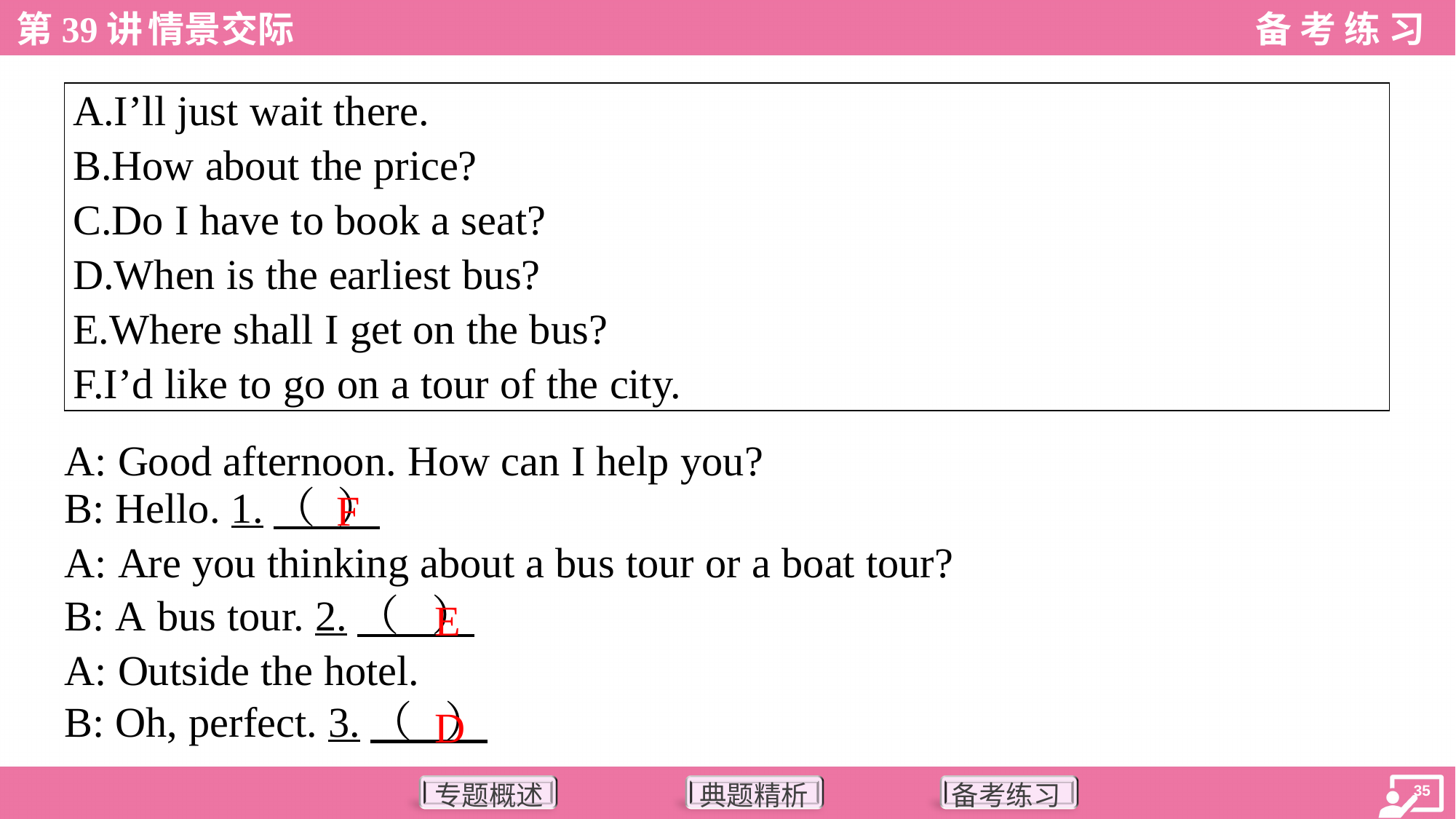

| A.I’ll just wait there. B.How about the price? C.Do I have to book a seat? D.When is the earliest bus? E.Where shall I get on the bus? F.I’d like to go on a tour of the city. |
| --- |
A: Good afternoon. How can I help you?
F
B: Hello. 1.（  ）
A: Are you thinking about a bus tour or a boat tour?
E
B: A bus tour. 2.（   ）
A: Outside the hotel.
D
B: Oh, perfect. 3.（   ）